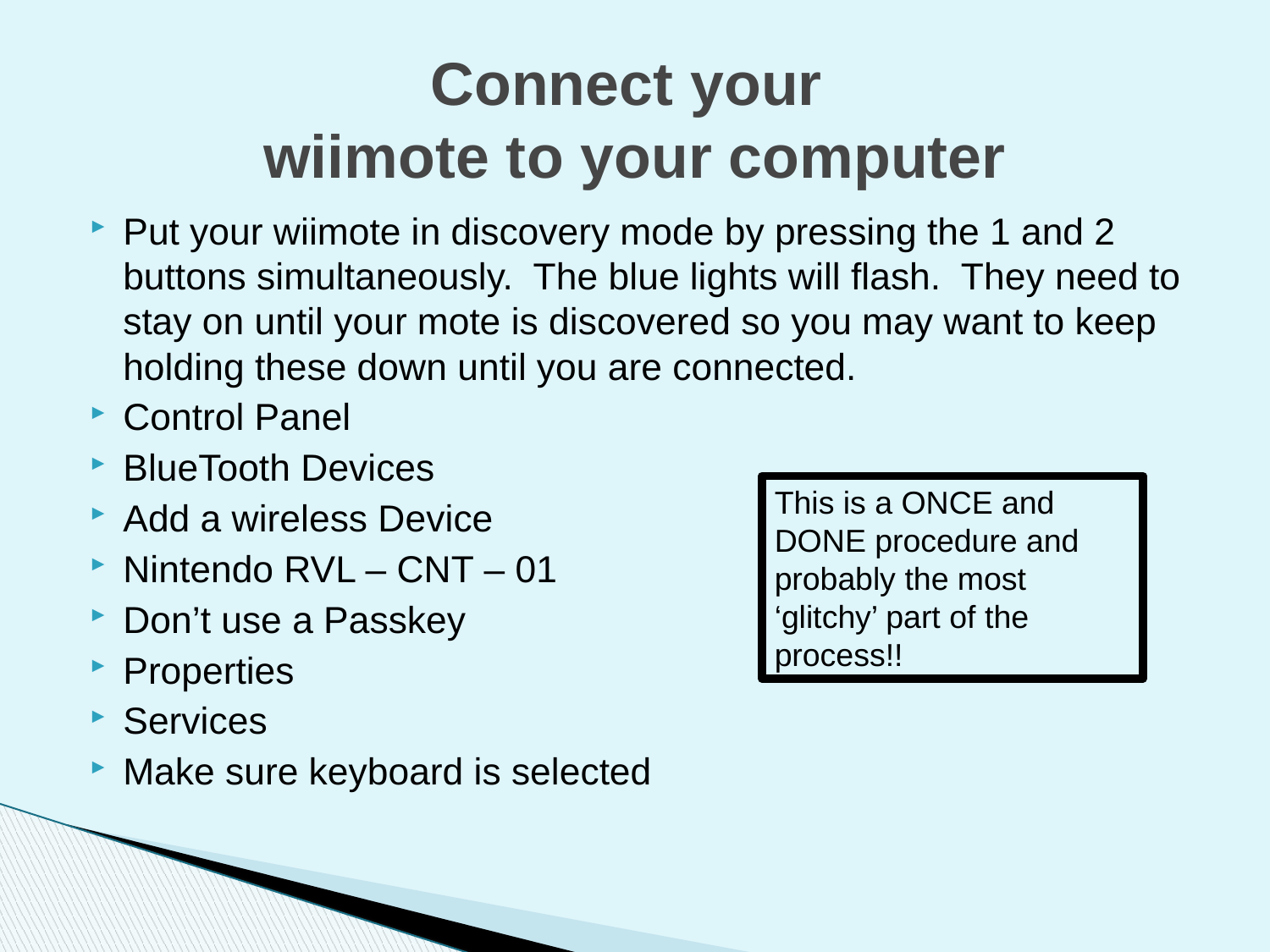

# Connect your wiimote to your computer
Put your wiimote in discovery mode by pressing the 1 and 2 buttons simultaneously.  The blue lights will flash.  They need to stay on until your mote is discovered so you may want to keep holding these down until you are connected.
Control Panel
BlueTooth Devices
Add a wireless Device
Nintendo RVL – CNT – 01
Don’t use a Passkey
Properties
Services
Make sure keyboard is selected

This is a ONCE and DONE procedure and probably the most ‘glitchy’ part of the process!!